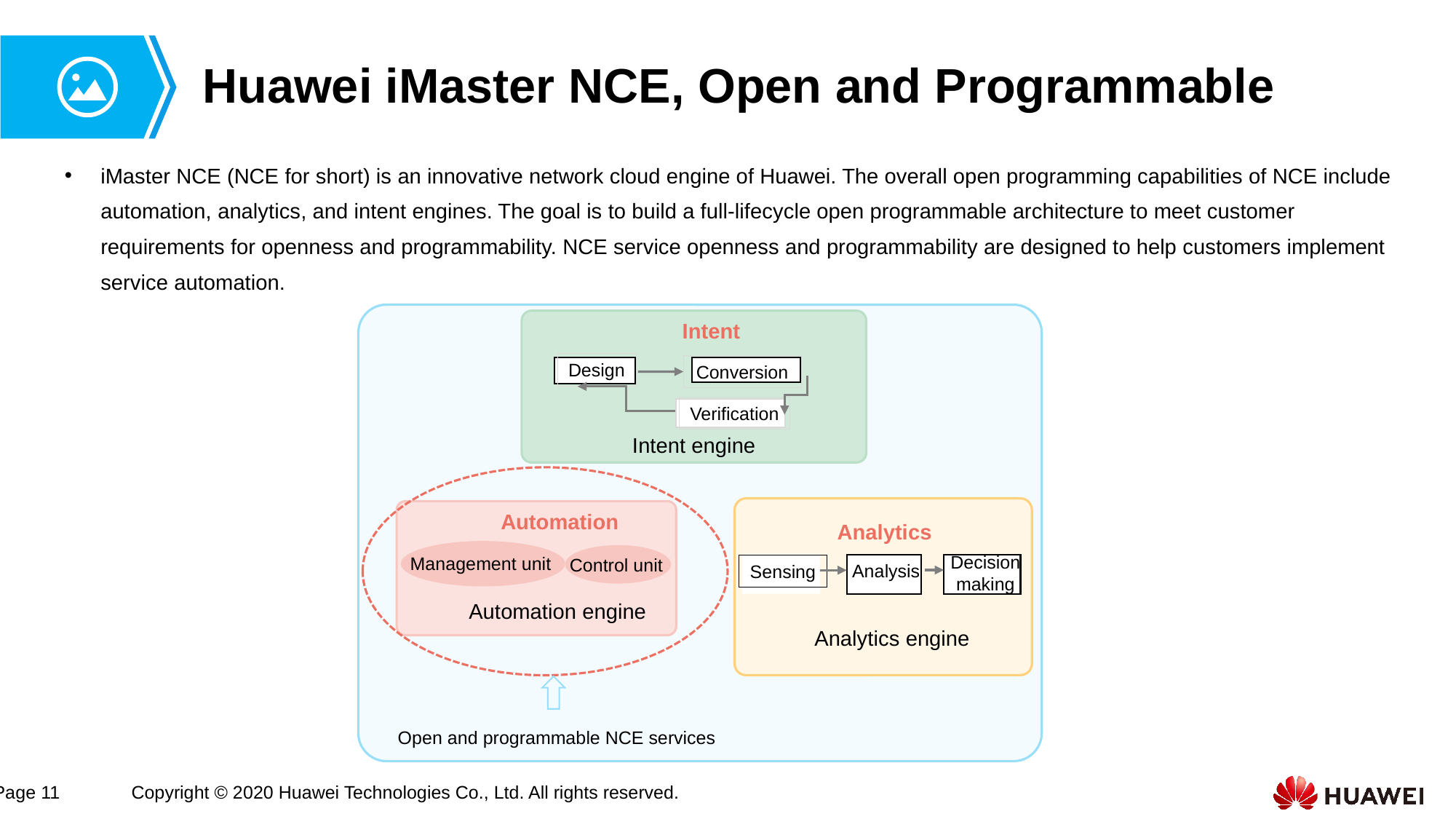

# Huawei iMaster NCE, Open and Programmable
iMaster NCE (NCE for short) is an innovative network cloud engine of Huawei. The overall open programming capabilities of NCE include automation, analytics, and intent engines. The goal is to build a full-lifecycle open programmable architecture to meet customer requirements for openness and programmability. NCE service openness and programmability are designed to help customers implement service automation.

Intent
Design
Conversion

Verification

Intent engine

Automation
Analytics

Decision making

Management unit
Control unit
Analysis

Sensing

Automation engine
Analytics engine

Open and programmable NCE services